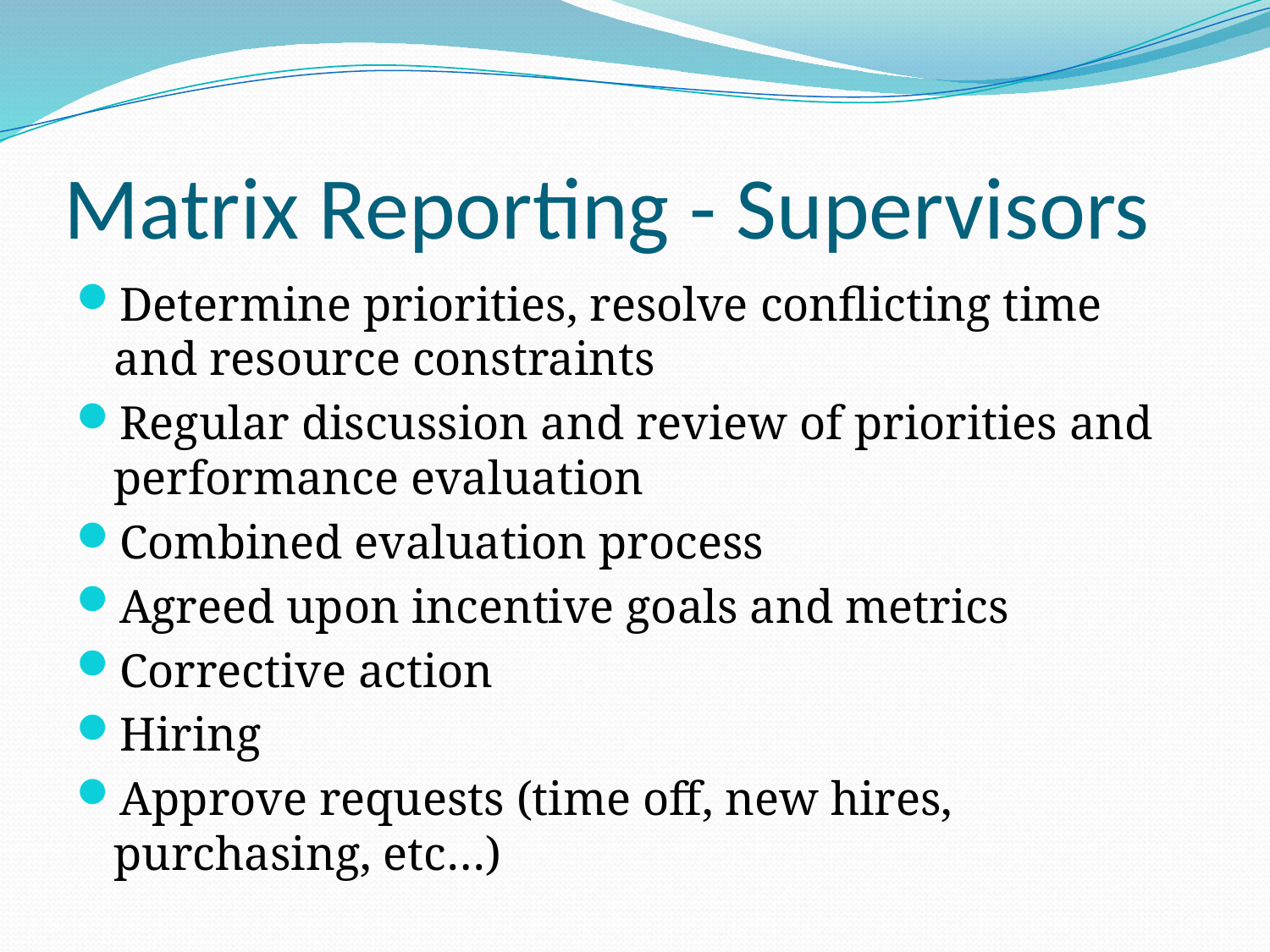

# Matrix Reporting - Supervisors
Determine priorities, resolve conflicting time and resource constraints
Regular discussion and review of priorities and performance evaluation
Combined evaluation process
Agreed upon incentive goals and metrics
Corrective action
Hiring
Approve requests (time off, new hires, purchasing, etc…)